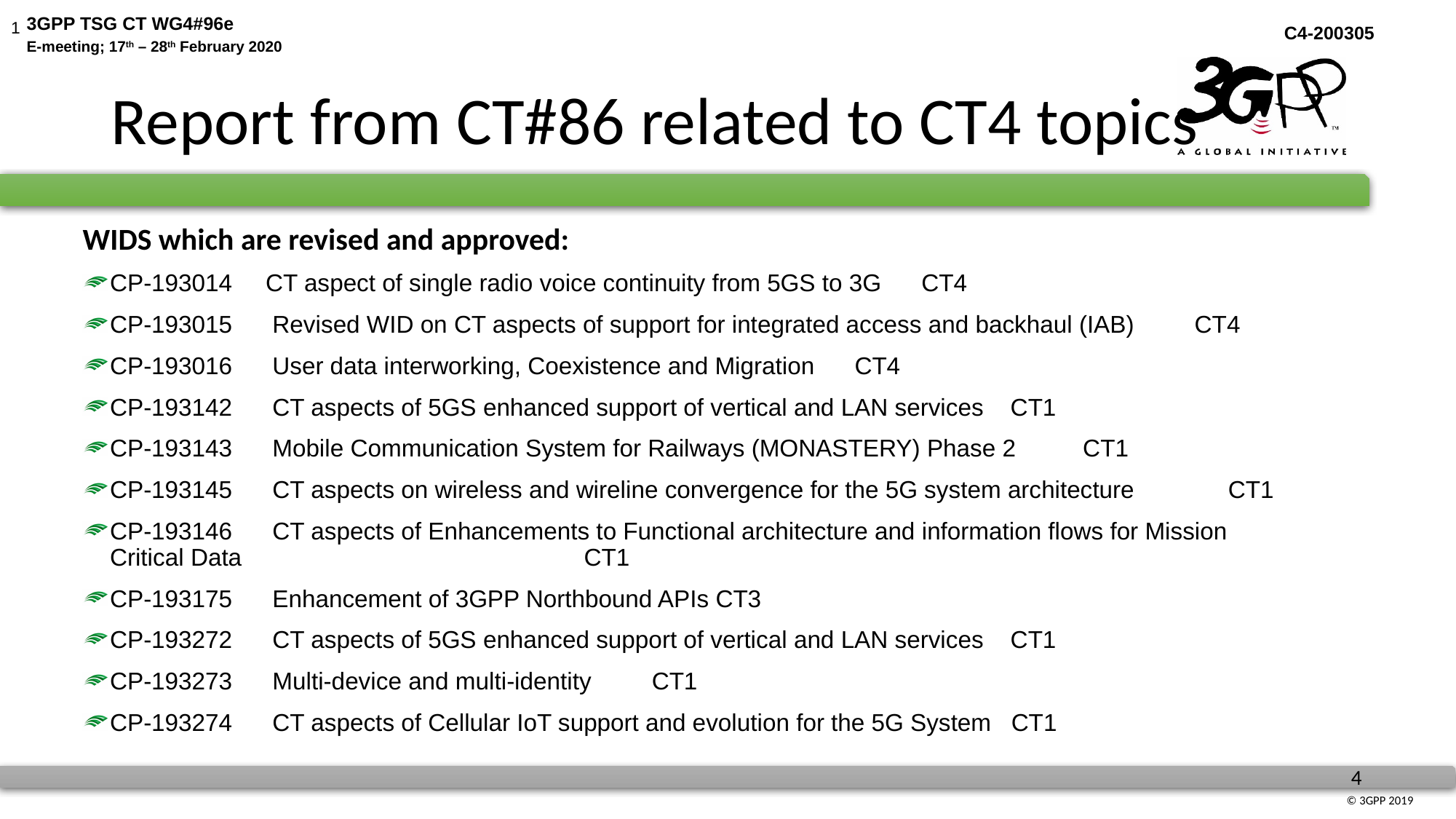

1
# Report from CT#86 related to CT4 topics
WIDS which are revised and approved:
CP-193014     CT aspect of single radio voice continuity from 5GS to 3G      CT4
CP-193015      Revised WID on CT aspects of support for integrated access and backhaul (IAB)         CT4
CP-193016      User data interworking, Coexistence and Migration      CT4
CP-193142      CT aspects of 5GS enhanced support of vertical and LAN services    CT1
CP-193143      Mobile Communication System for Railways (MONASTERY) Phase 2          CT1
CP-193145      CT aspects on wireless and wireline convergence for the 5G system architecture              CT1
CP-193146      CT aspects of Enhancements to Functional architecture and information flows for Mission Critical Data                                                   CT1
CP-193175      Enhancement of 3GPP Northbound APIs CT3
CP-193272      CT aspects of 5GS enhanced support of vertical and LAN services    CT1
CP-193273      Multi-device and multi-identity         CT1
CP-193274      CT aspects of Cellular IoT support and evolution for the 5G System   CT1